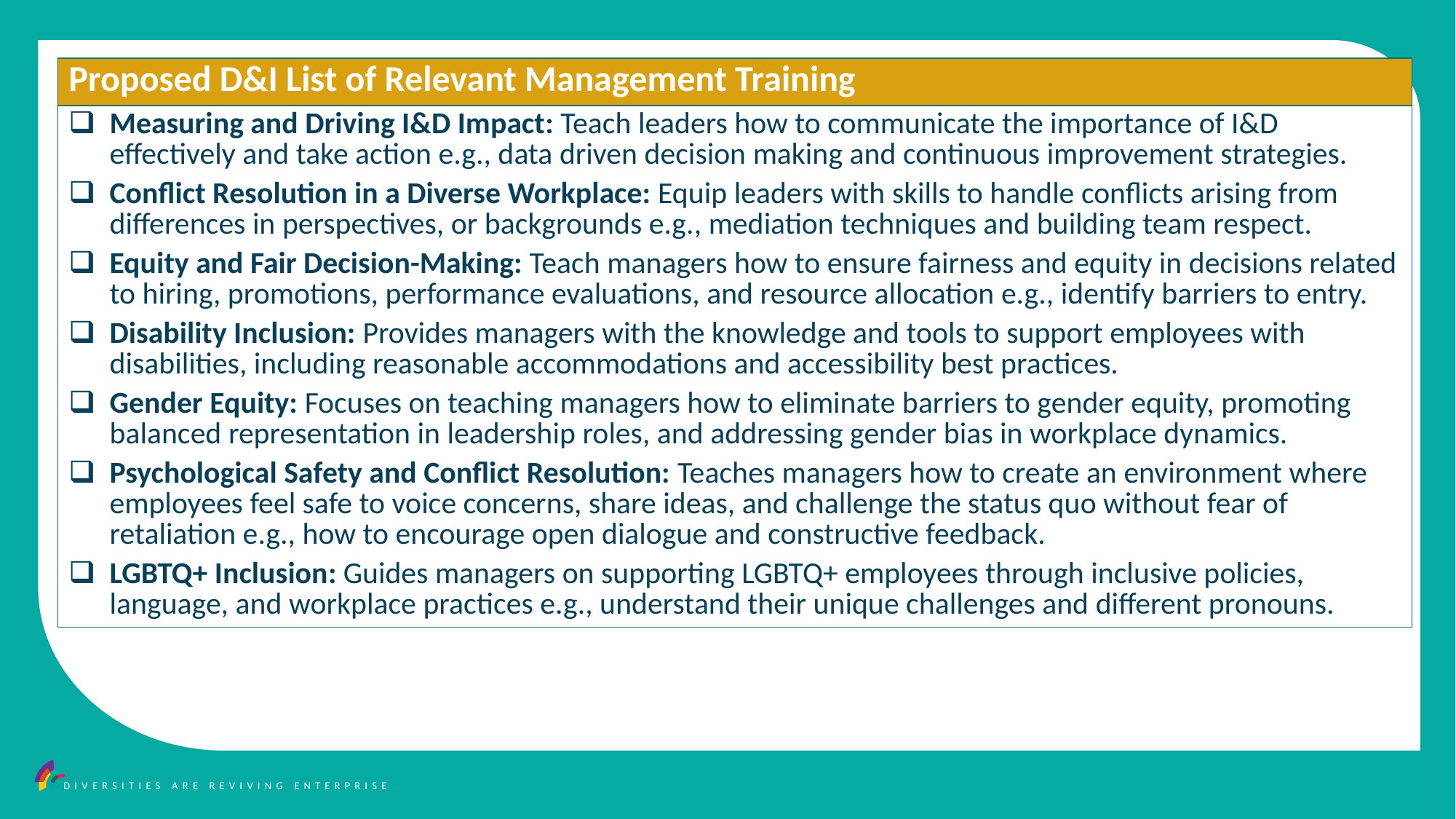

| Proposed D&I List of Relevant Management Training |
| --- |
| Measuring and Driving I&D Impact: Teach leaders how to communicate the importance of I&D effectively and take action e.g., data driven decision making and continuous improvement strategies. Conflict Resolution in a Diverse Workplace: Equip leaders with skills to handle conflicts arising from differences in perspectives, or backgrounds e.g., mediation techniques and building team respect. Equity and Fair Decision-Making: Teach managers how to ensure fairness and equity in decisions related to hiring, promotions, performance evaluations, and resource allocation e.g., identify barriers to entry. Disability Inclusion: Provides managers with the knowledge and tools to support employees with disabilities, including reasonable accommodations and accessibility best practices. Gender Equity: Focuses on teaching managers how to eliminate barriers to gender equity, promoting balanced representation in leadership roles, and addressing gender bias in workplace dynamics. Psychological Safety and Conflict Resolution: Teaches managers how to create an environment where employees feel safe to voice concerns, share ideas, and challenge the status quo without fear of retaliation e.g., how to encourage open dialogue and constructive feedback. LGBTQ+ Inclusion: Guides managers on supporting LGBTQ+ employees through inclusive policies, language, and workplace practices e.g., understand their unique challenges and different pronouns. |